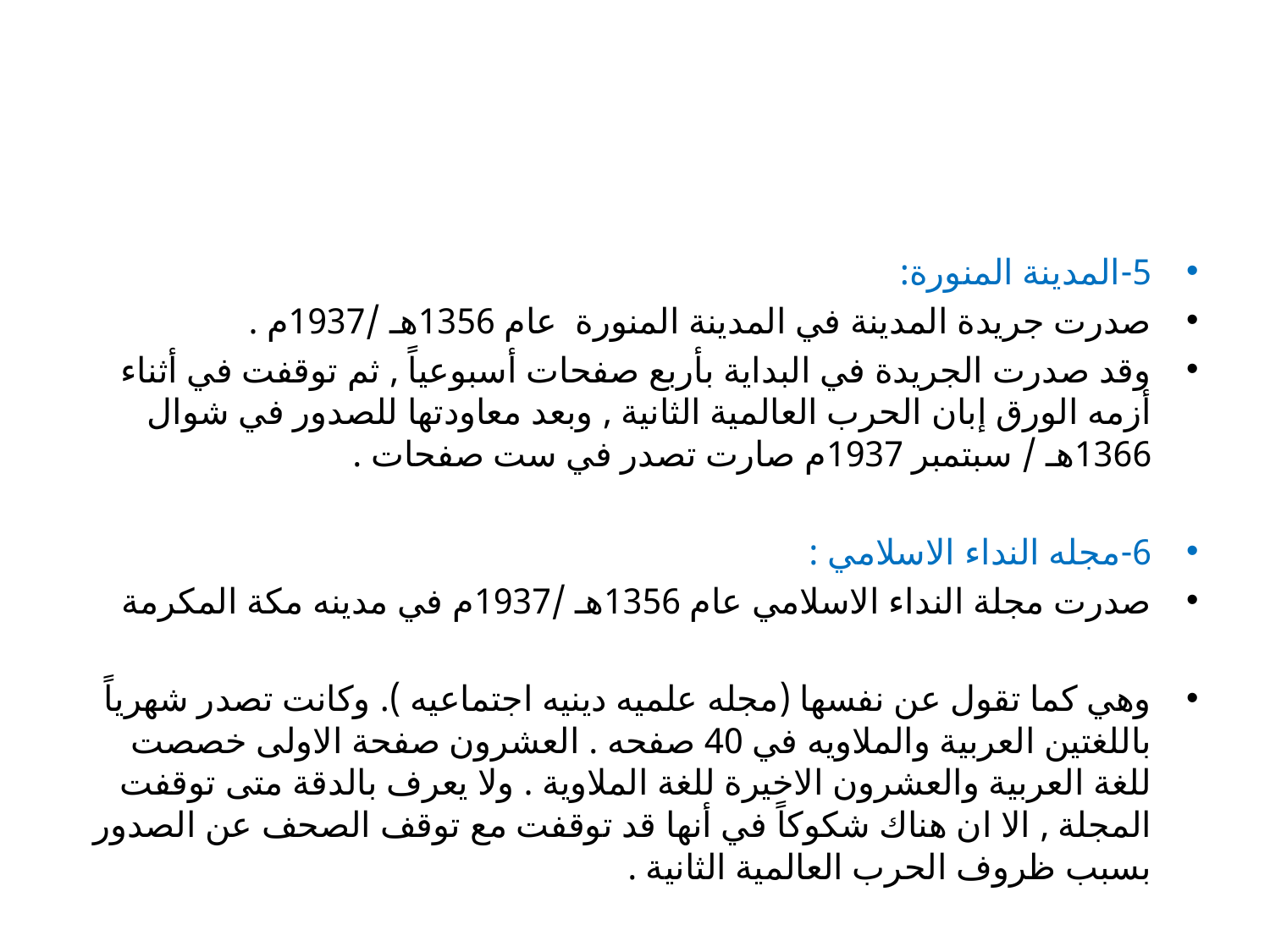

#
5-المدينة المنورة:
صدرت جريدة المدينة في المدينة المنورة  عام 1356هـ /1937م .
وقد صدرت الجريدة في البداية بأربع صفحات أسبوعياً , ثم توقفت في أثناء أزمه الورق إبان الحرب العالمية الثانية , وبعد معاودتها للصدور في شوال 1366هـ / سبتمبر 1937م صارت تصدر في ست صفحات .

6-مجله النداء الاسلامي :
صدرت مجلة النداء الاسلامي عام 1356هـ /1937م في مدينه مكة المكرمة

وهي كما تقول عن نفسها (مجله علميه دينيه اجتماعيه ). وكانت تصدر شهرياً باللغتين العربية والملاويه في 40 صفحه . العشرون صفحة الاولى خصصت للغة العربية والعشرون الاخيرة للغة الملاوية . ولا يعرف بالدقة متى توقفت المجلة , الا ان هناك شكوكاً في أنها قد توقفت مع توقف الصحف عن الصدور بسبب ظروف الحرب العالمية الثانية .